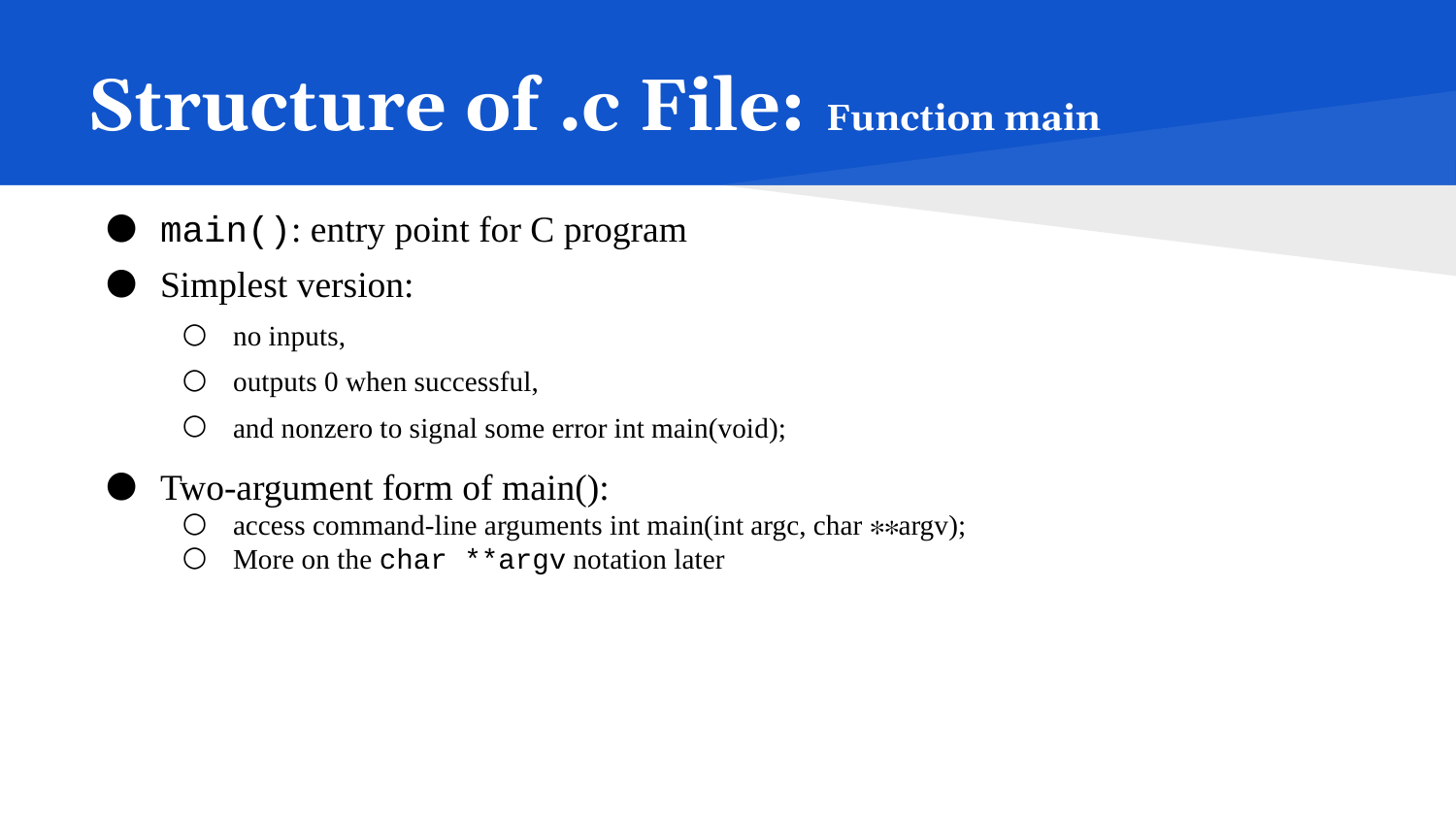

# Structure of .c File: Function main
main(): entry point for C program
Simplest version:
no inputs,
outputs 0 when successful,
and nonzero to signal some error int main(void);
Two-argument form of main():
access command-line arguments int main(int argc, char ∗∗argv);
More on the char **argv notation later